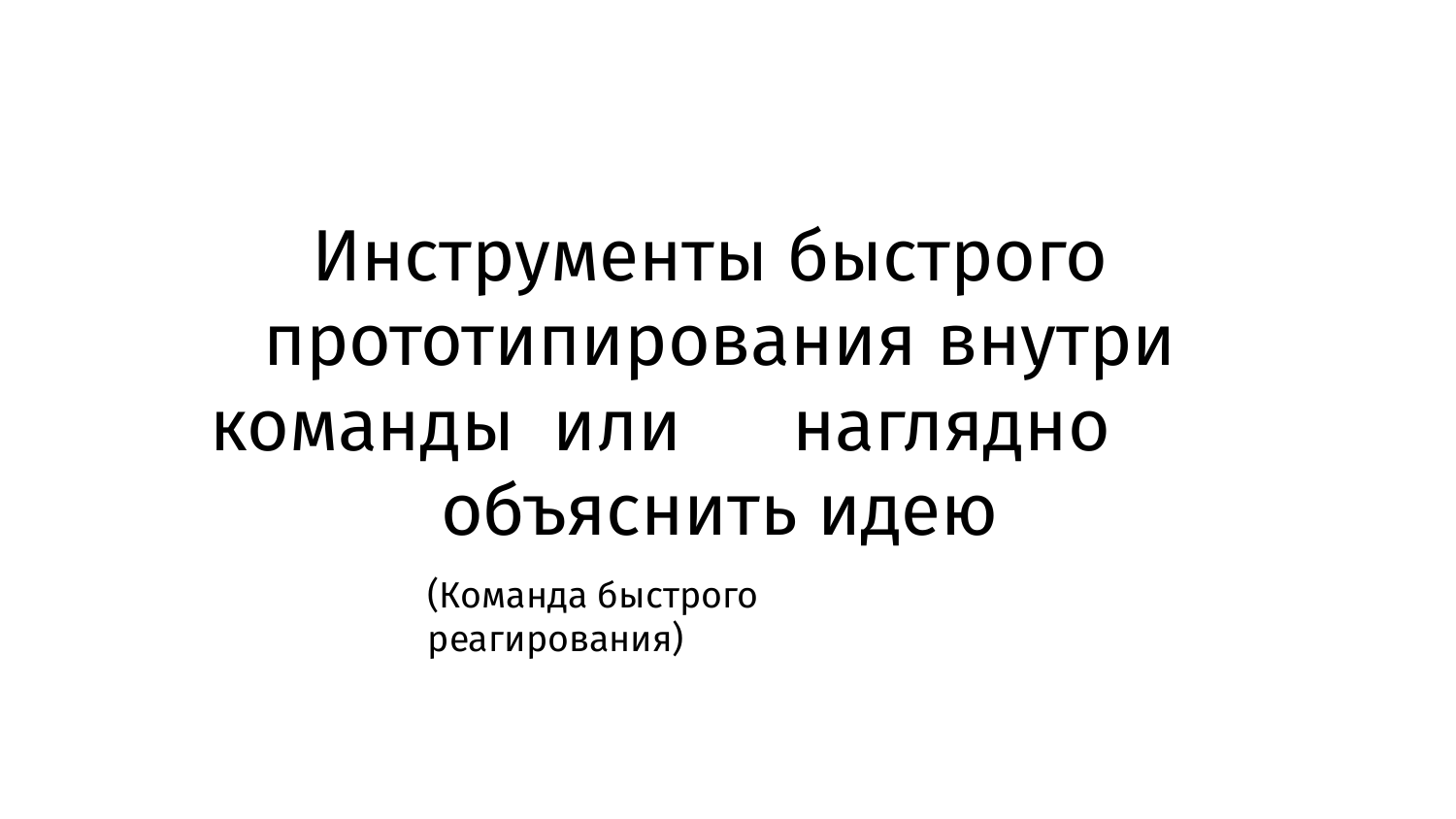

Инструменты быстрого  прототипирования внутри команды  или	наглядно	объяснить идею
(Команда быстрого реагирования)